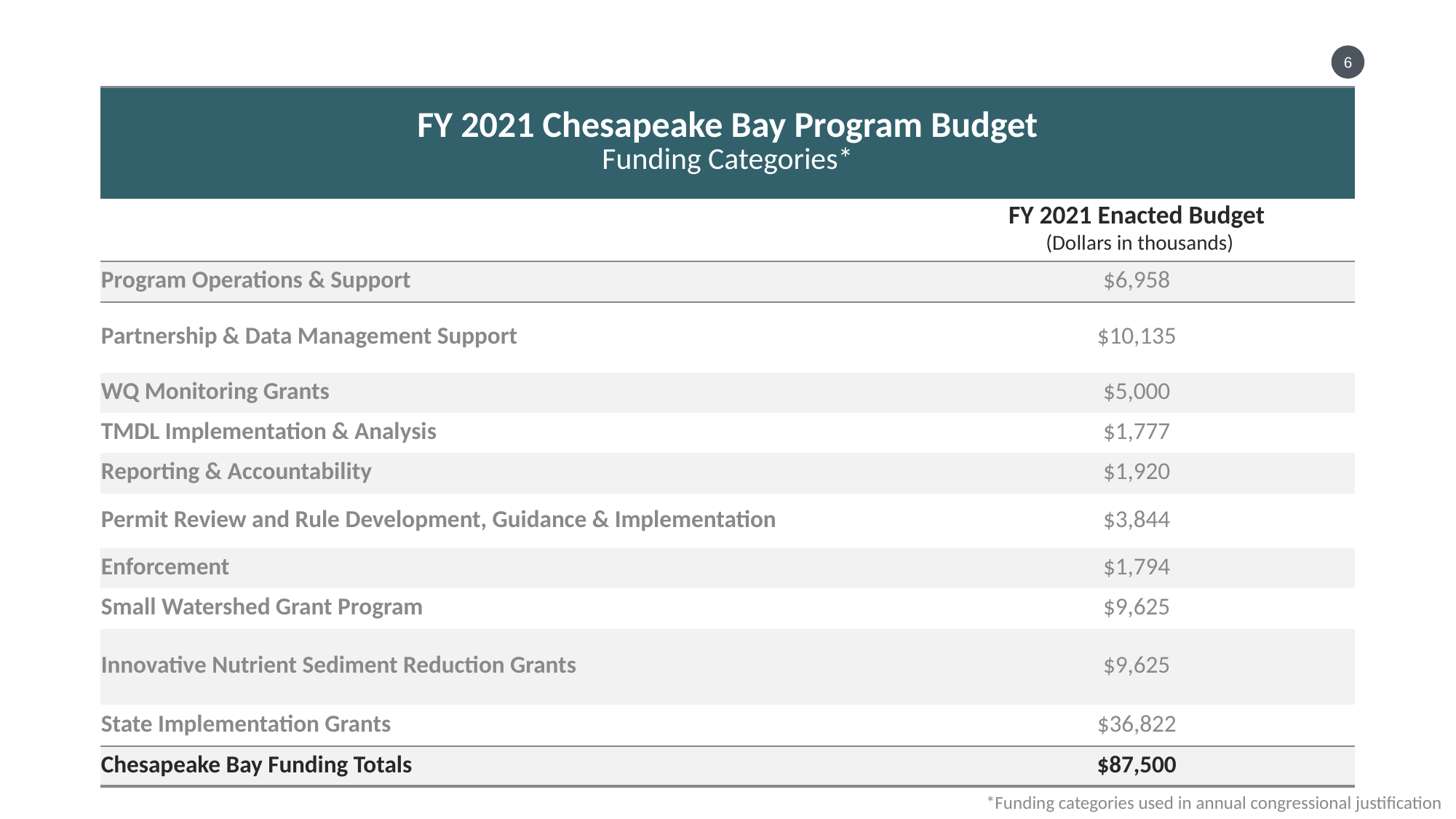

| FY 2021 Chesapeake Bay Program Budget Funding Categories\* |  |
| --- | --- |
|  | FY 2021 Enacted Budget (Dollars in thousands) |
| Program Operations & Support | $6,958 |
| Partnership & Data Management Support | $10,135 |
| WQ Monitoring Grants | $5,000 |
| TMDL Implementation & Analysis | $1,777 |
| Reporting & Accountability | $1,920 |
| Permit Review and Rule Development, Guidance & Implementation | $3,844 |
| Enforcement | $1,794 |
| Small Watershed Grant Program | $9,625 |
| Innovative Nutrient Sediment Reduction Grants | $9,625 |
| State Implementation Grants | $36,822 |
| Chesapeake Bay Funding Totals | $87,500 |
AGENDA
*Funding categories used in annual congressional justification